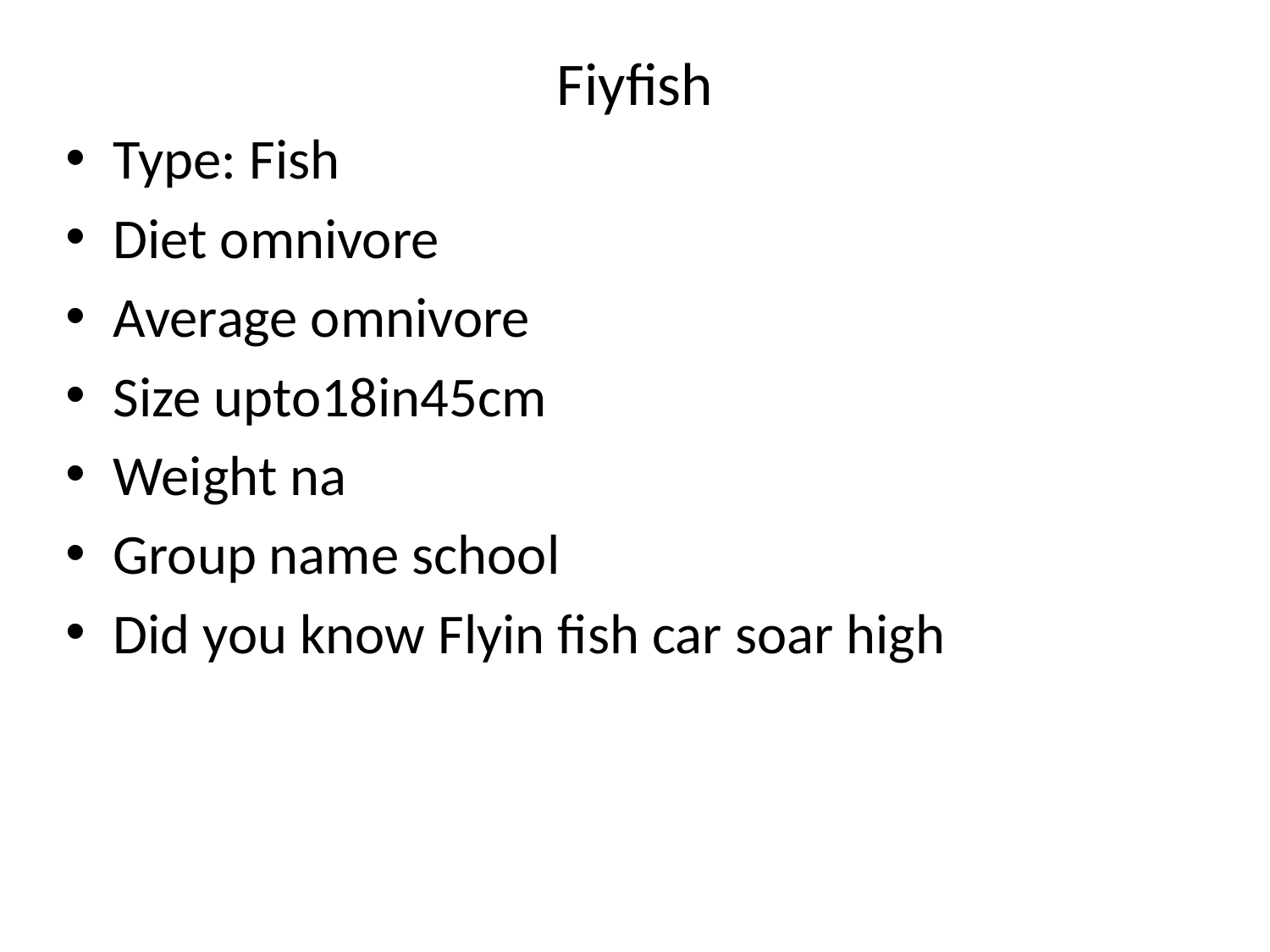

# Fiyfish
Type: Fish
Diet omnivore
Average omnivore
Size upto18in45cm
Weight na
Group name school
Did you know Flyin fish car soar high